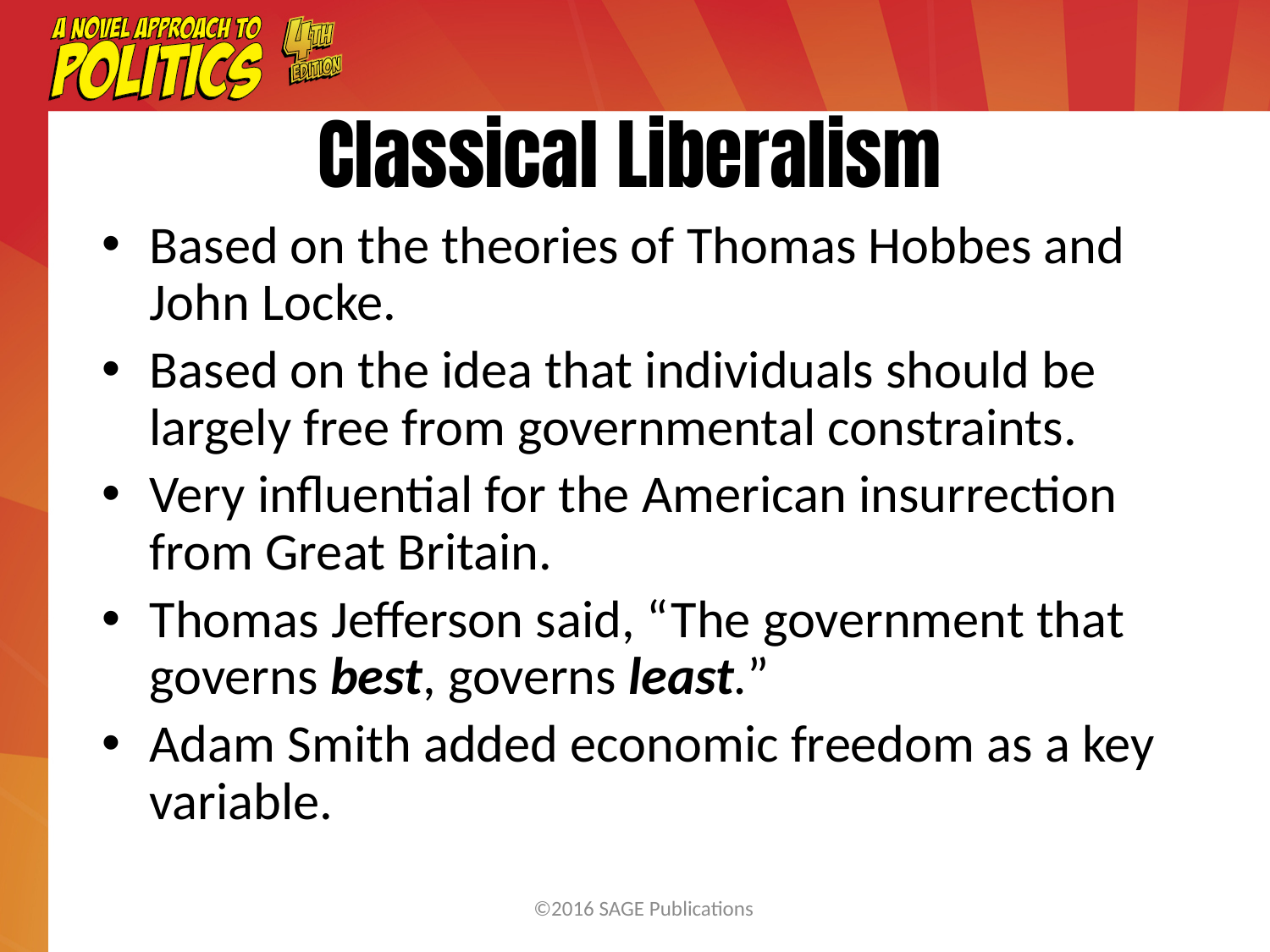

Classical Liberalism
Based on the theories of Thomas Hobbes and John Locke.
Based on the idea that individuals should be largely free from governmental constraints.
Very influential for the American insurrection from Great Britain.
Thomas Jefferson said, “The government that governs best, governs least.”
Adam Smith added economic freedom as a key variable.